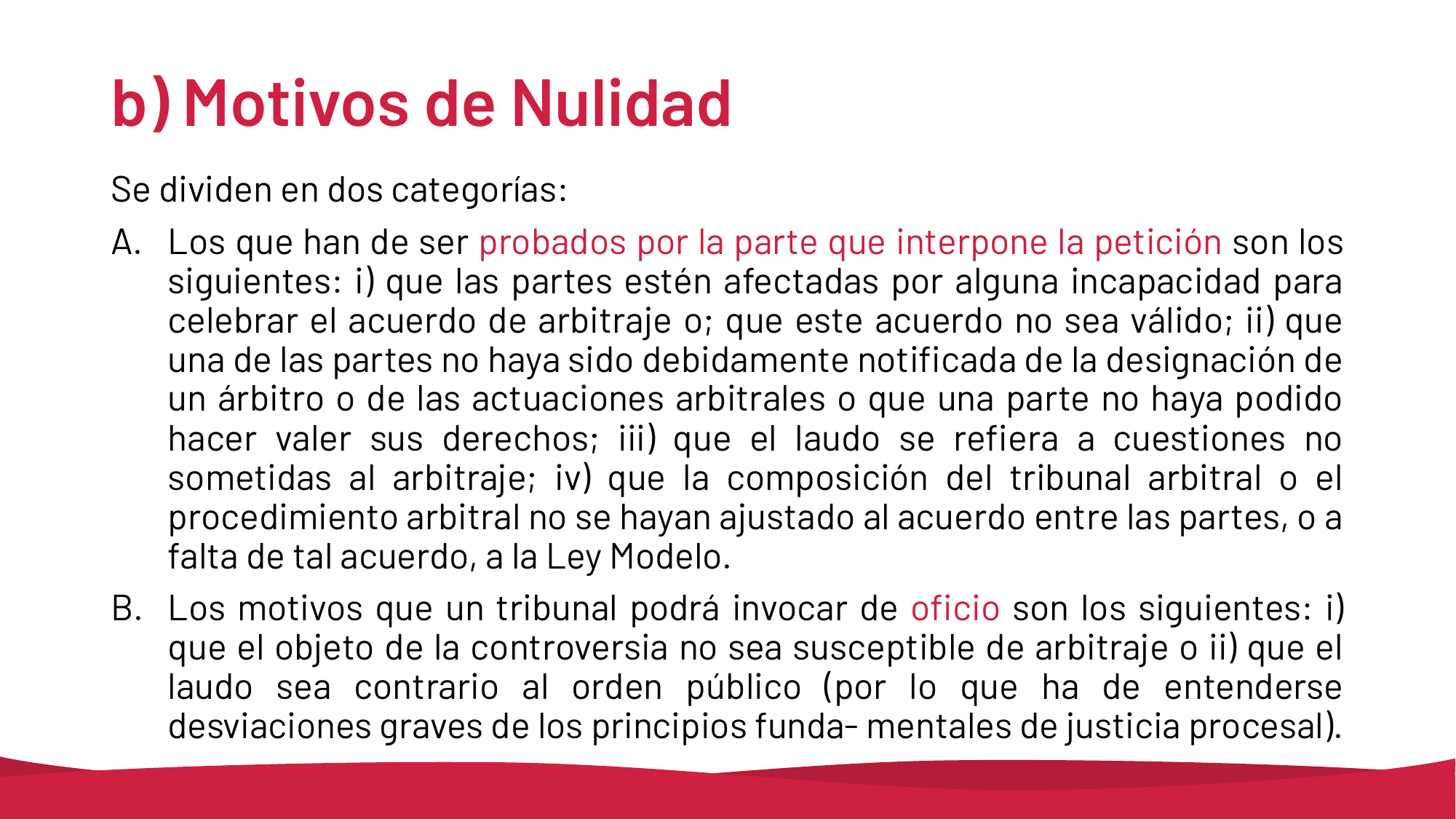

# b) Motivos de Nulidad
Se dividen en dos categorías:
Los que han de ser probados por la parte que interpone la petición son los siguientes: i) que las partes estén afectadas por alguna incapacidad para celebrar el acuerdo de arbitraje o; que este acuerdo no sea válido; ii) que una de las partes no haya sido debidamente notificada de la designación de un árbitro o de las actuaciones arbitrales o que una parte no haya podido hacer valer sus derechos; iii) que el laudo se refiera a cuestiones no sometidas al arbitraje; iv) que la composición del tribunal arbitral o el procedimiento arbitral no se hayan ajustado al acuerdo entre las partes, o a falta de tal acuerdo, a la Ley Modelo.
Los motivos que un tribunal podrá invocar de oficio son los siguientes: i) que el objeto de la controversia no sea susceptible de arbitraje o ii) que el laudo sea contrario al orden público (por lo que ha de entenderse desviaciones graves de los principios funda- mentales de justicia procesal).